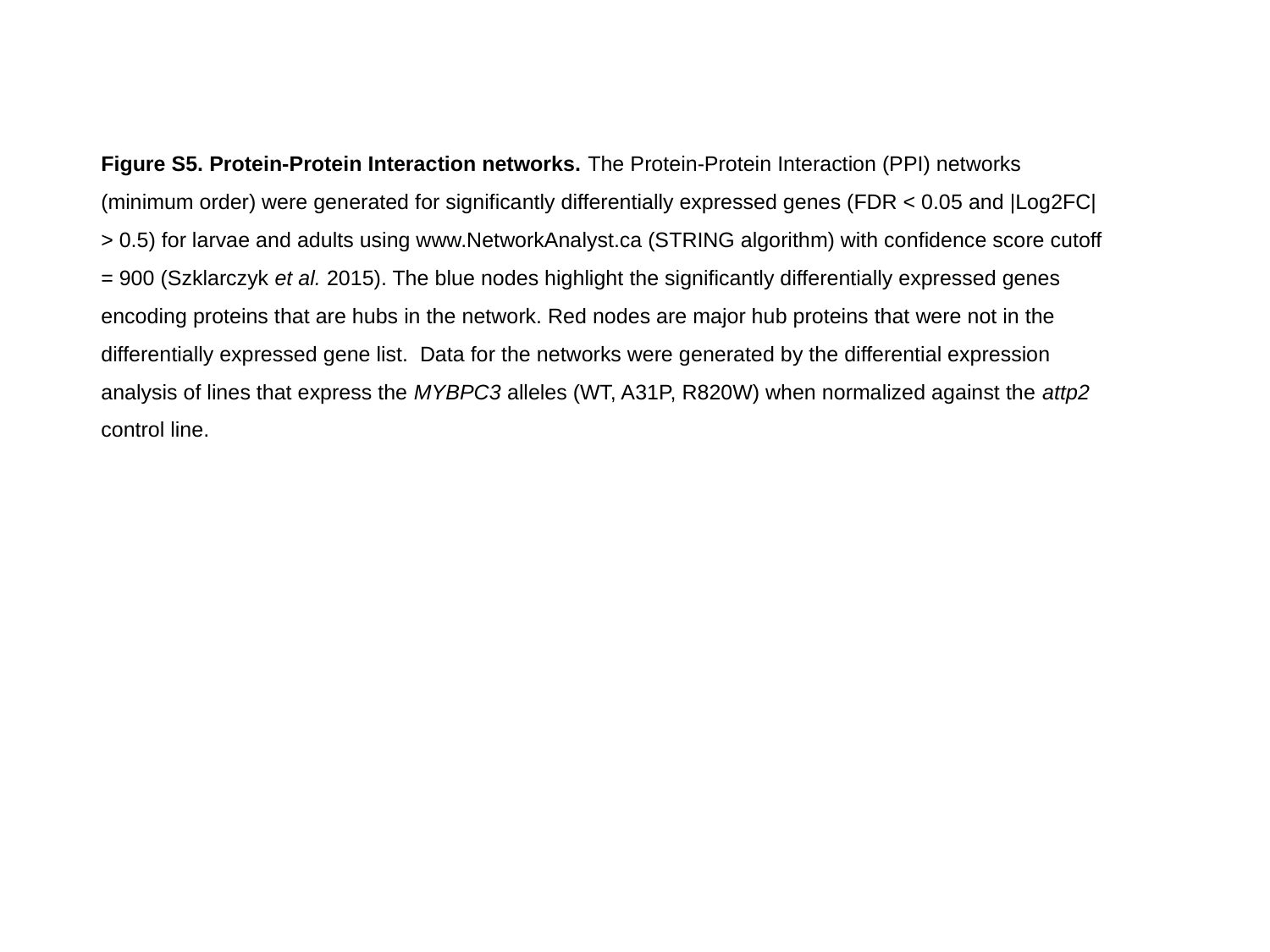

Figure S5. Protein-Protein Interaction networks. The Protein-Protein Interaction (PPI) networks (minimum order) were generated for significantly differentially expressed genes (FDR < 0.05 and |Log2FC| > 0.5) for larvae and adults using www.NetworkAnalyst.ca (STRING algorithm) with confidence score cutoff = 900 (Szklarczyk et al. 2015). The blue nodes highlight the significantly differentially expressed genes encoding proteins that are hubs in the network. Red nodes are major hub proteins that were not in the differentially expressed gene list.  Data for the networks were generated by the differential expression analysis of lines that express the MYBPC3 alleles (WT, A31P, R820W) when normalized against the attp2 control line.